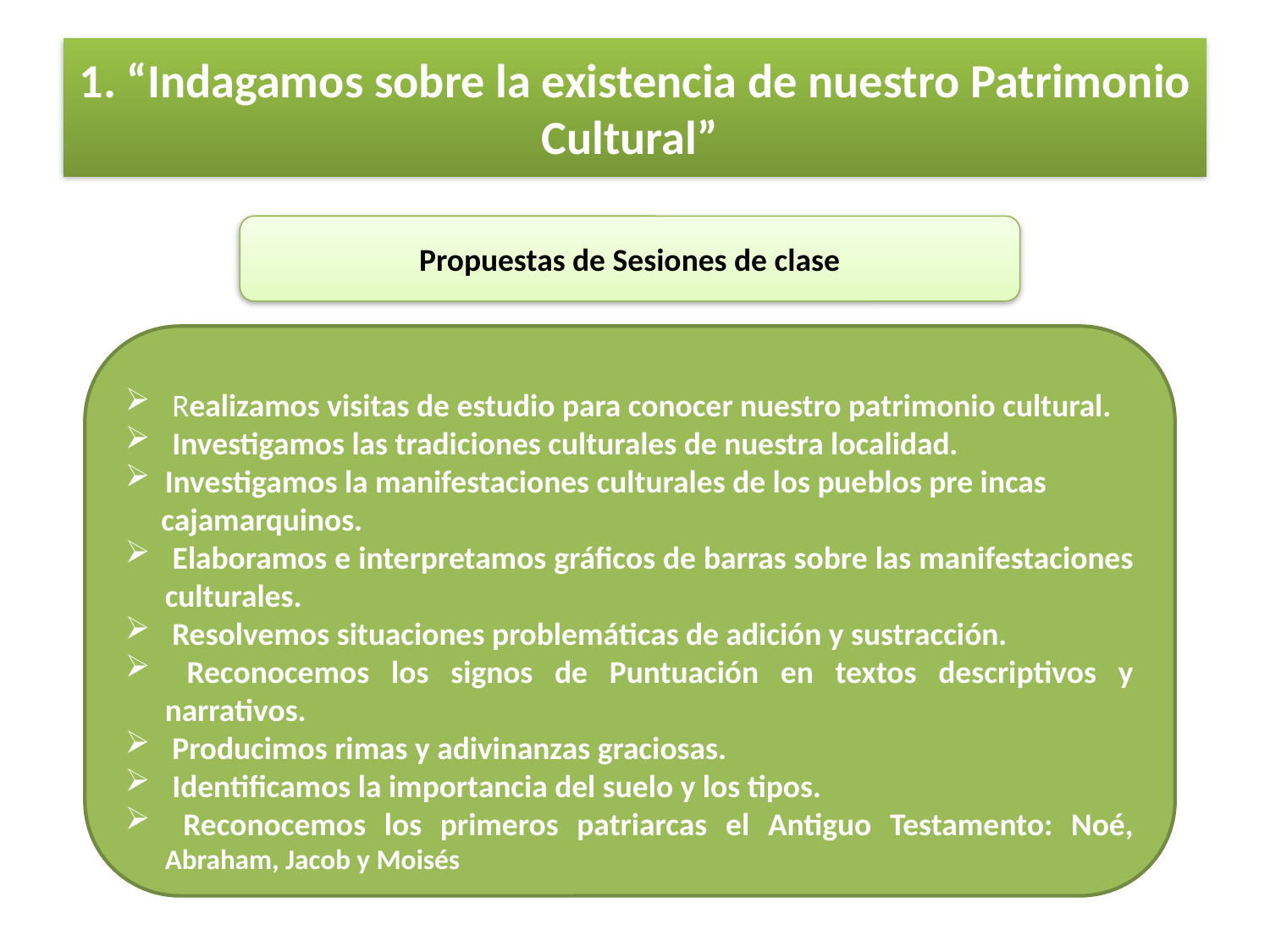

# 1. “Indagamos sobre la existencia de nuestro Patrimonio Cultural”
Propuestas de Sesiones de clase

 Realizamos visitas de estudio para conocer nuestro patrimonio cultural.
 Investigamos las tradiciones culturales de nuestra localidad.
Investigamos la manifestaciones culturales de los pueblos pre incas
     cajamarquinos.
 Elaboramos e interpretamos gráficos de barras sobre las manifestaciones culturales.
 Resolvemos situaciones problemáticas de adición y sustracción.
 Reconocemos los signos de Puntuación en textos descriptivos y narrativos.
 Producimos rimas y adivinanzas graciosas.
 Identificamos la importancia del suelo y los tipos.
 Reconocemos los primeros patriarcas el Antiguo Testamento: Noé, Abraham, Jacob y Moisés